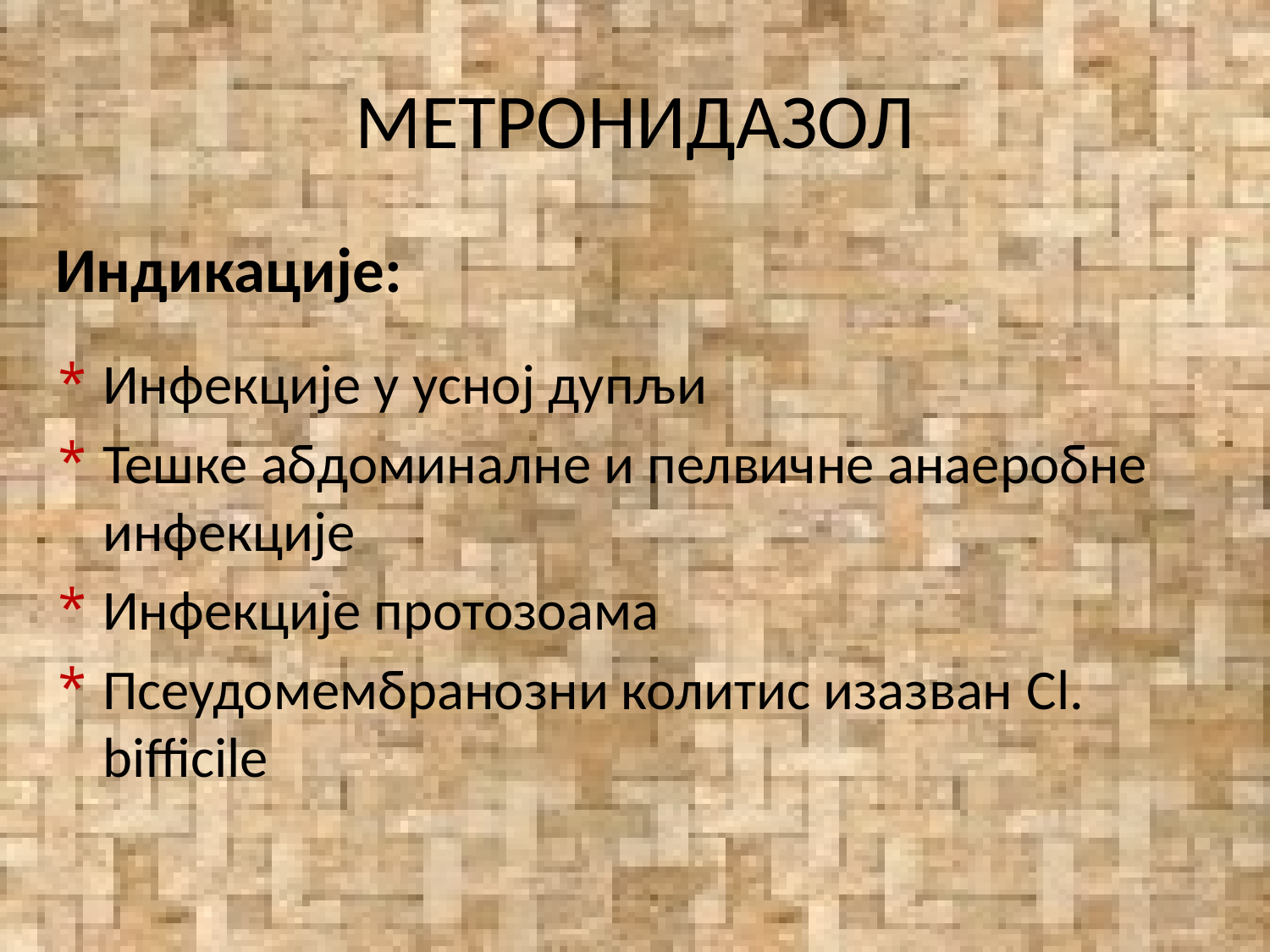

# МЕТРОНИДАЗОЛ
Индикације:

Инфекције у усној дупљи
Тешке абдоминалне и пелвичне анаеробне инфекције
Инфекције протозоама
Псеудомембранозни колитис изазван Cl. bifficile